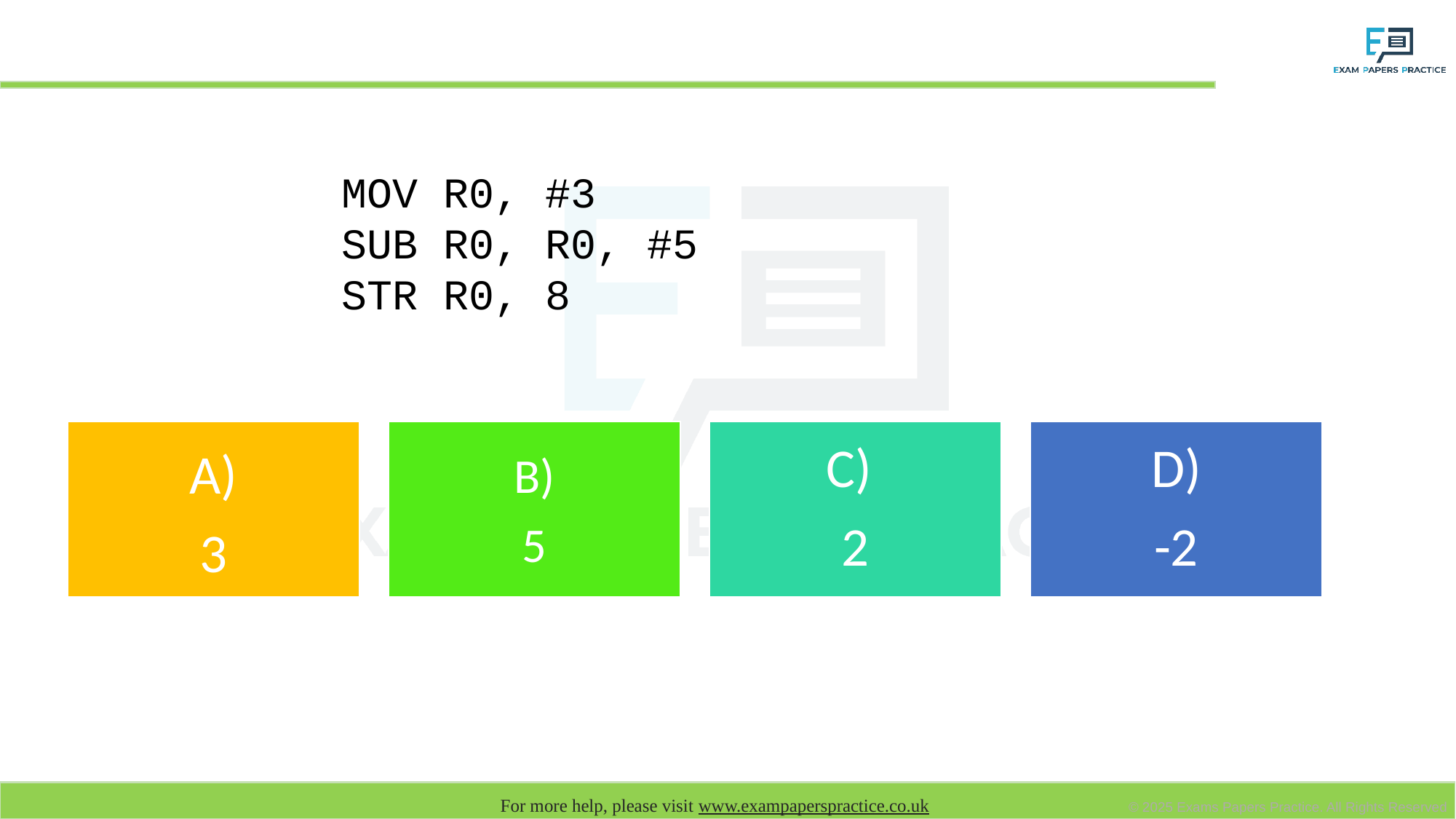

# What value is stored in memory location 8 once the assembly code below has been executed?
MOV R0, #3
SUB R0, R0, #5
STR R0, 8

A)
3

B)
5

C)
2
D)
-2